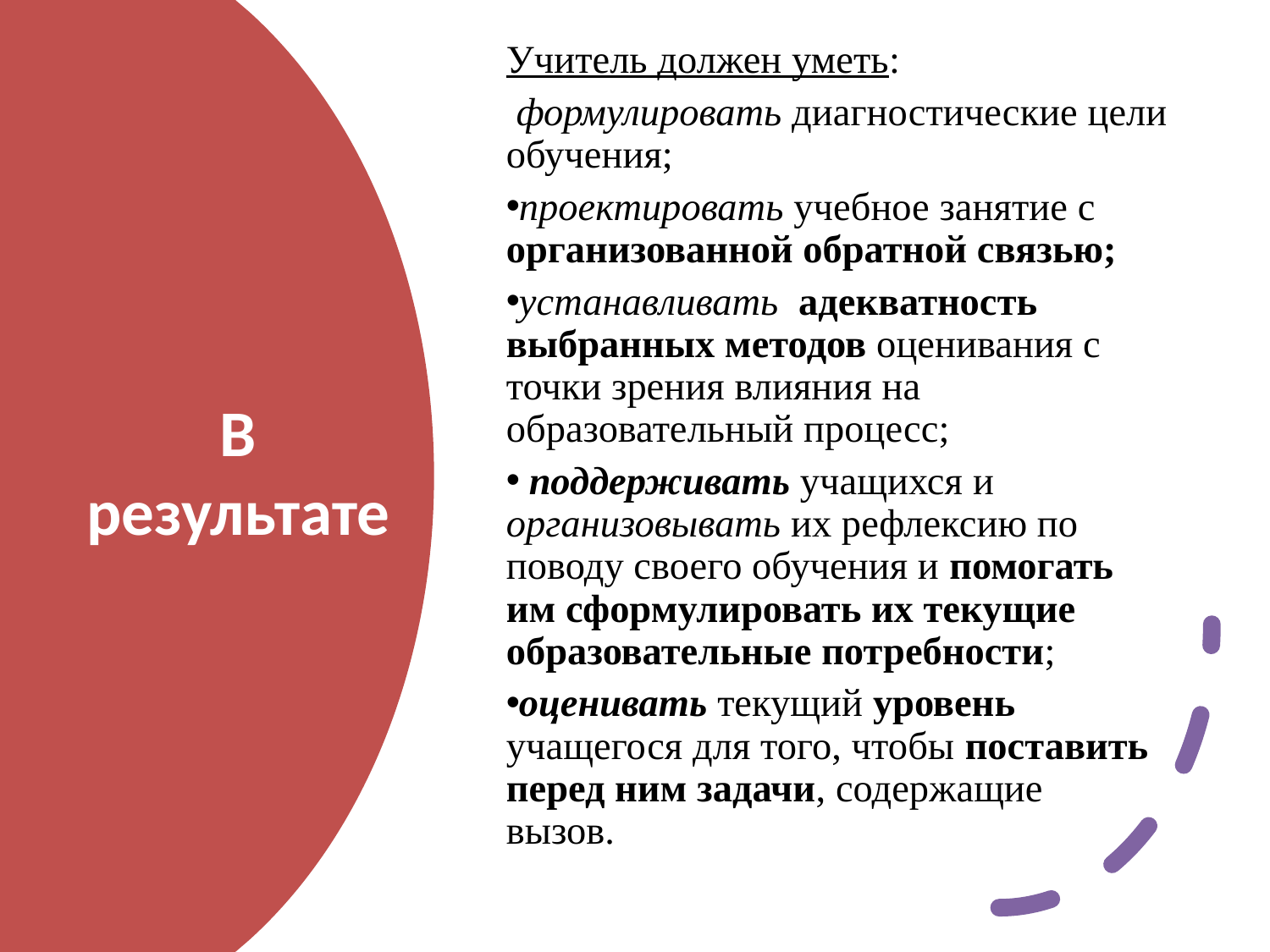

Учитель должен уметь:
 формулировать диагностические цели обучения;
проектировать учебное занятие с организованной обратной связью;
устанавливать  адекватность выбранных методов оценивания с точки зрения влияния на образовательный процесс;
 поддерживать учащихся и организовывать их рефлексию по поводу своего обучения и помогать им сформулировать их текущие образовательные потребности;
оценивать текущий уровень учащегося для того, чтобы поставить перед ним задачи, содержащие  вызов.

# В результате